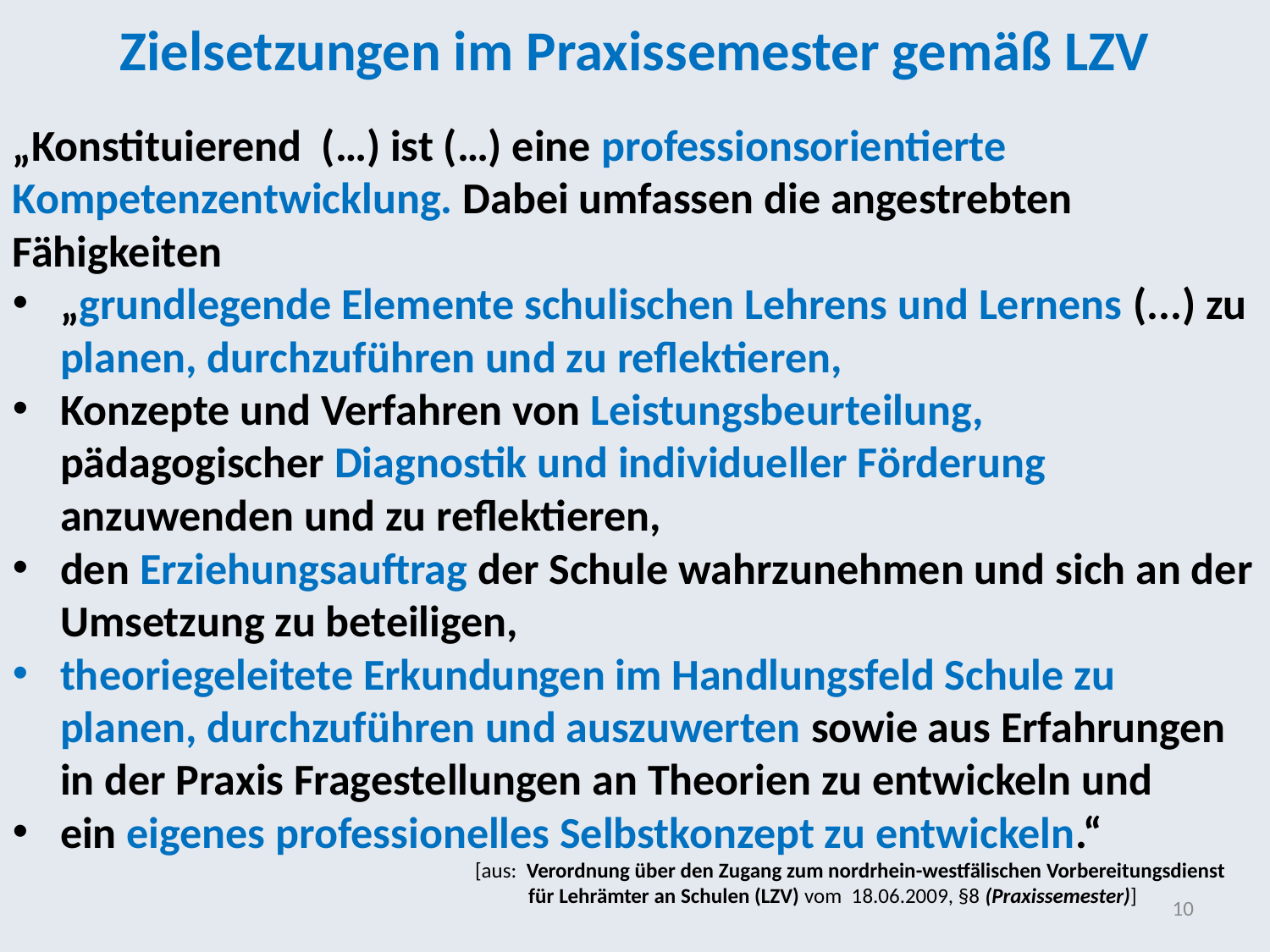

# Zielsetzungen im Praxissemester gemäß LZV
„Konstituierend  (…) ist (…) eine professionsorientierte Kompetenzentwicklung. Dabei umfassen die angestrebten Fähigkeiten
„grundlegende Elemente schulischen Lehrens und Lernens (...) zu planen, durchzuführen und zu reflektieren,
Konzepte und Verfahren von Leistungsbeurteilung, pädagogischer Diagnostik und individueller Förderung anzuwenden und zu reflektieren,
den Erziehungsauftrag der Schule wahrzunehmen und sich an der Umsetzung zu beteiligen,
theoriegeleitete Erkundungen im Handlungsfeld Schule zu planen, durchzuführen und auszuwerten sowie aus Erfahrungen in der Praxis Fragestellungen an Theorien zu entwickeln und
ein eigenes professionelles Selbstkonzept zu entwickeln.“
                                                                                               [aus:  Verordnung über den Zugang zum nordrhein-westfälischen Vorbereitungsdienst
                                                                                                          für Lehrämter an Schulen (LZV) vom  18.06.2009, §8 (Praxissemester)]
10